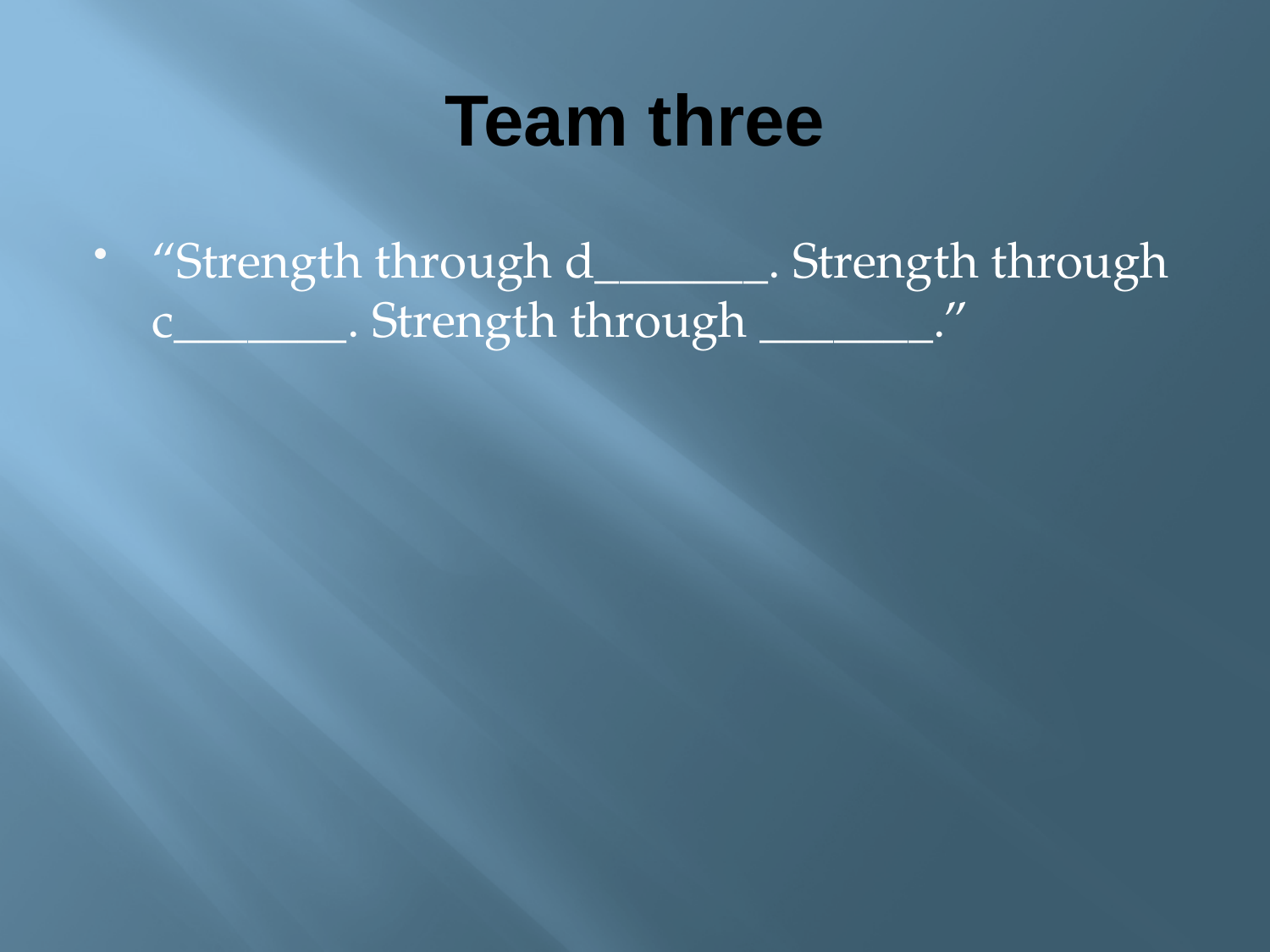

# Team three
“Strength through d_______. Strength through c_______. Strength through _______.”